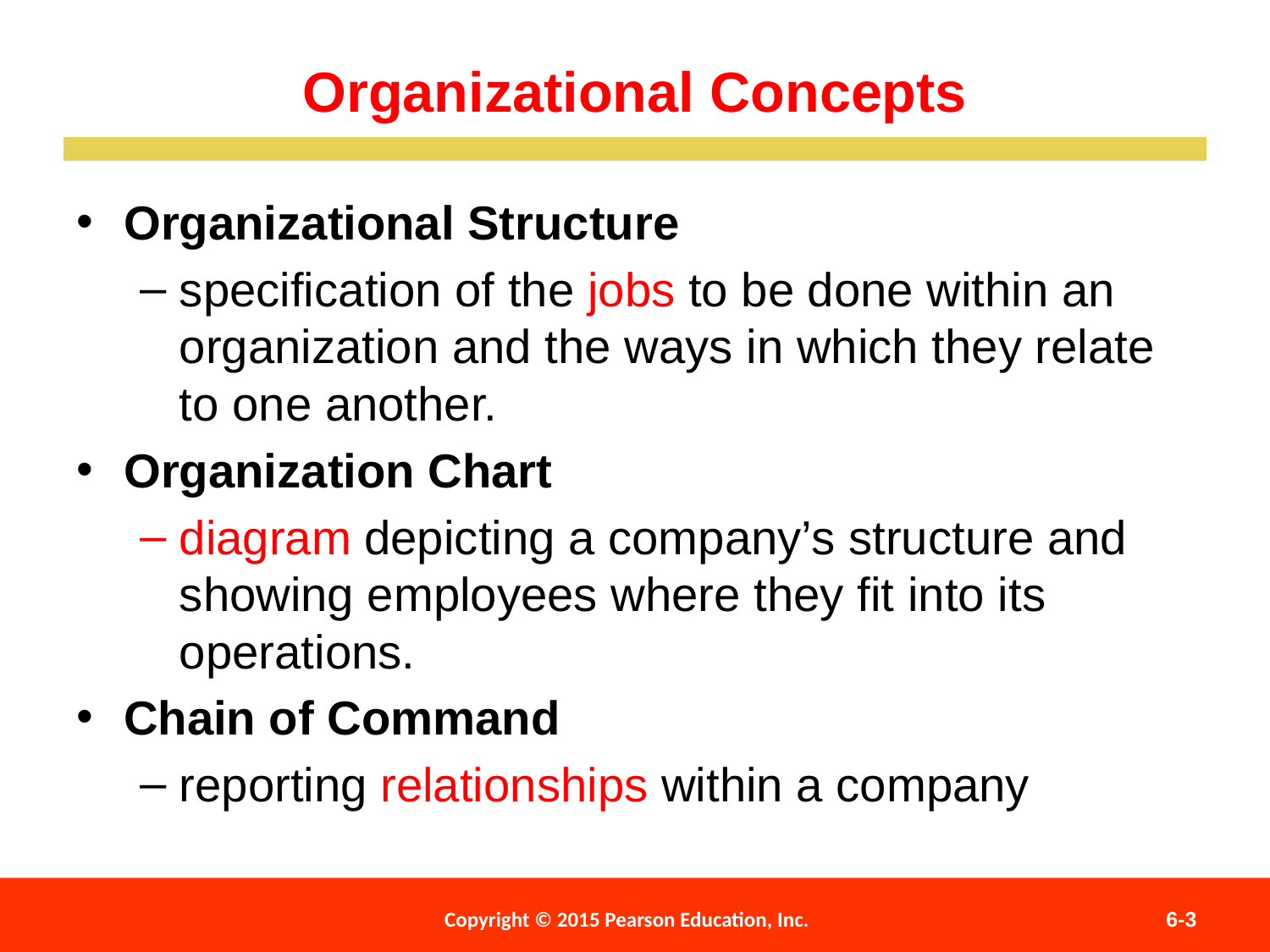

Organizational Concepts
Organizational Structure
specification of the jobs to be done within an organization and the ways in which they relate to one another.
Organization Chart
diagram depicting a company’s structure and showing employees where they fit into its operations.
Chain of Command
reporting relationships within a company